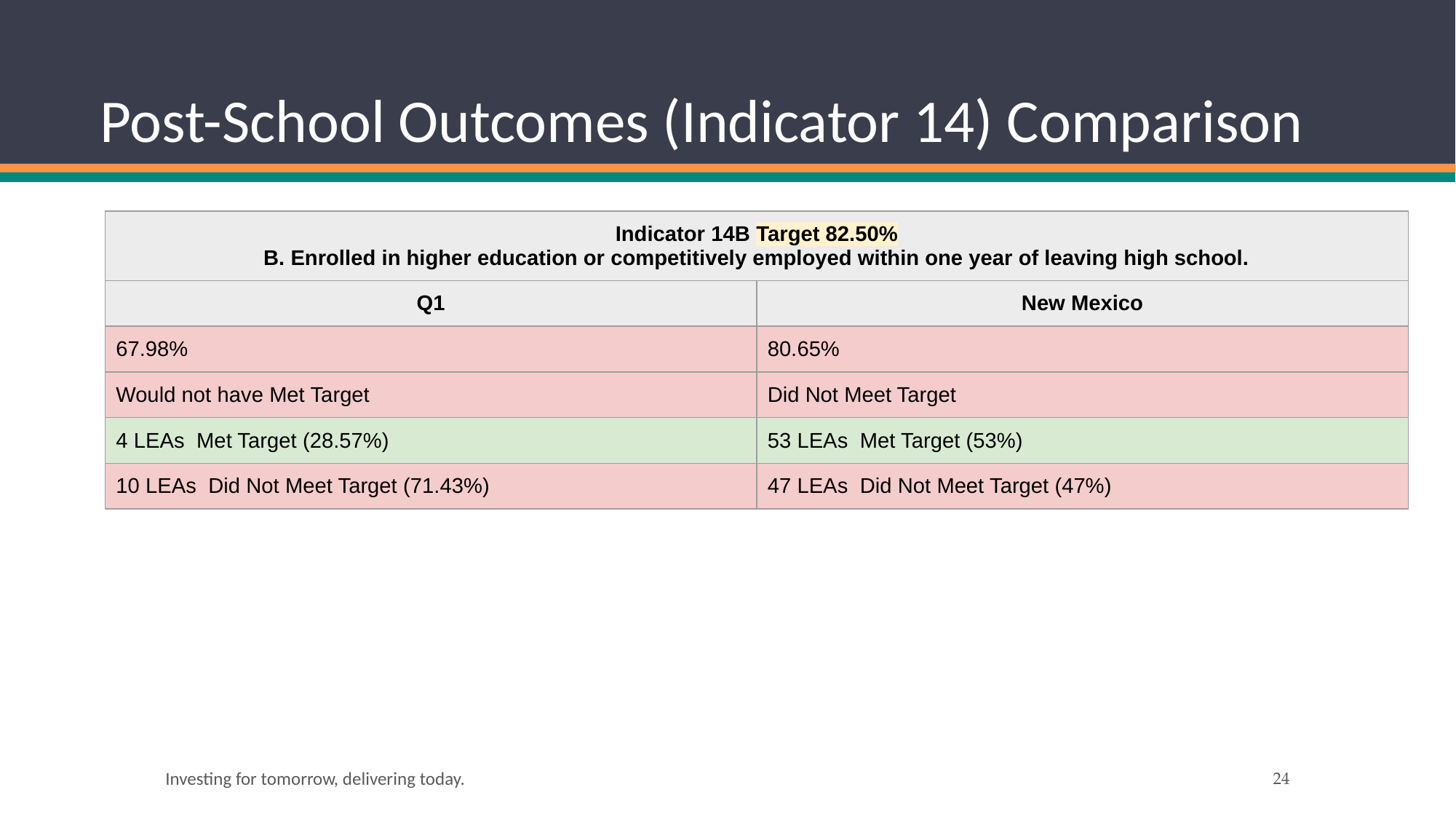

# Post-School Outcomes (Indicator 14) Comparison
| Indicator 14B Target 82.50% B. Enrolled in higher education or competitively employed within one year of leaving high school. |  |
| --- | --- |
| Q1 | New Mexico |
| 67.98% | 80.65% |
| Would not have Met Target | Did Not Meet Target |
| 4 LEAs Met Target (28.57%) | 53 LEAs Met Target (53%) |
| 10 LEAs Did Not Meet Target (71.43%) | 47 LEAs Did Not Meet Target (47%) |
Investing for tomorrow, delivering today.
24